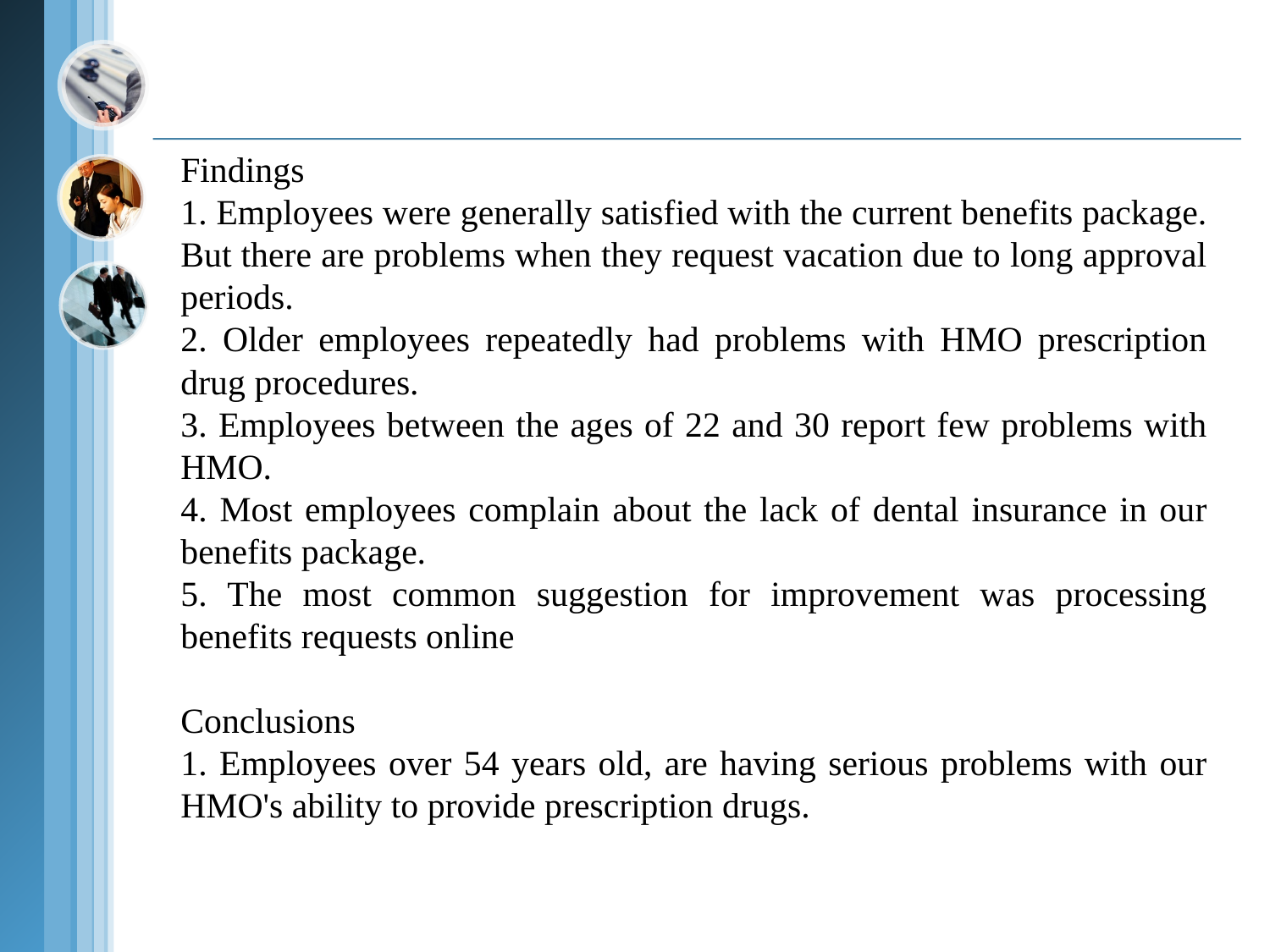

Findings
1. Employees were generally satisfied with the current benefits package. But there are problems when they request vacation due to long approval periods.
2. Older employees repeatedly had problems with HMO prescription drug procedures.
3. Employees between the ages of 22 and 30 report few problems with HMO.
4. Most employees complain about the lack of dental insurance in our benefits package.
5. The most common suggestion for improvement was processing benefits requests online

Conclusions
1. Employees over 54 years old, are having serious problems with our HMO's ability to provide prescription drugs.